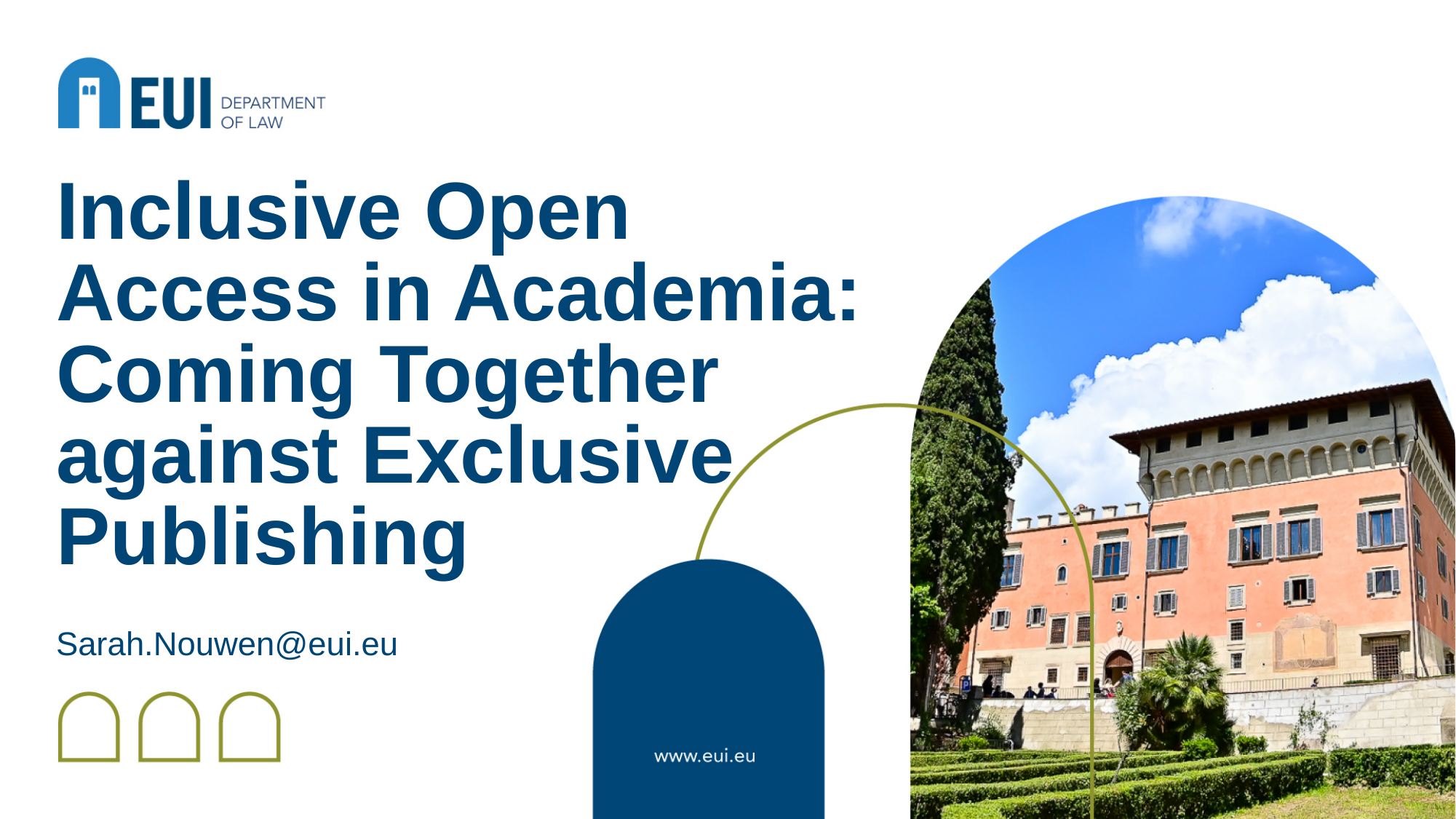

# Inclusive Open Access in Academia: Coming Together against Exclusive Publishing

Sarah.Nouwen@eui.eu